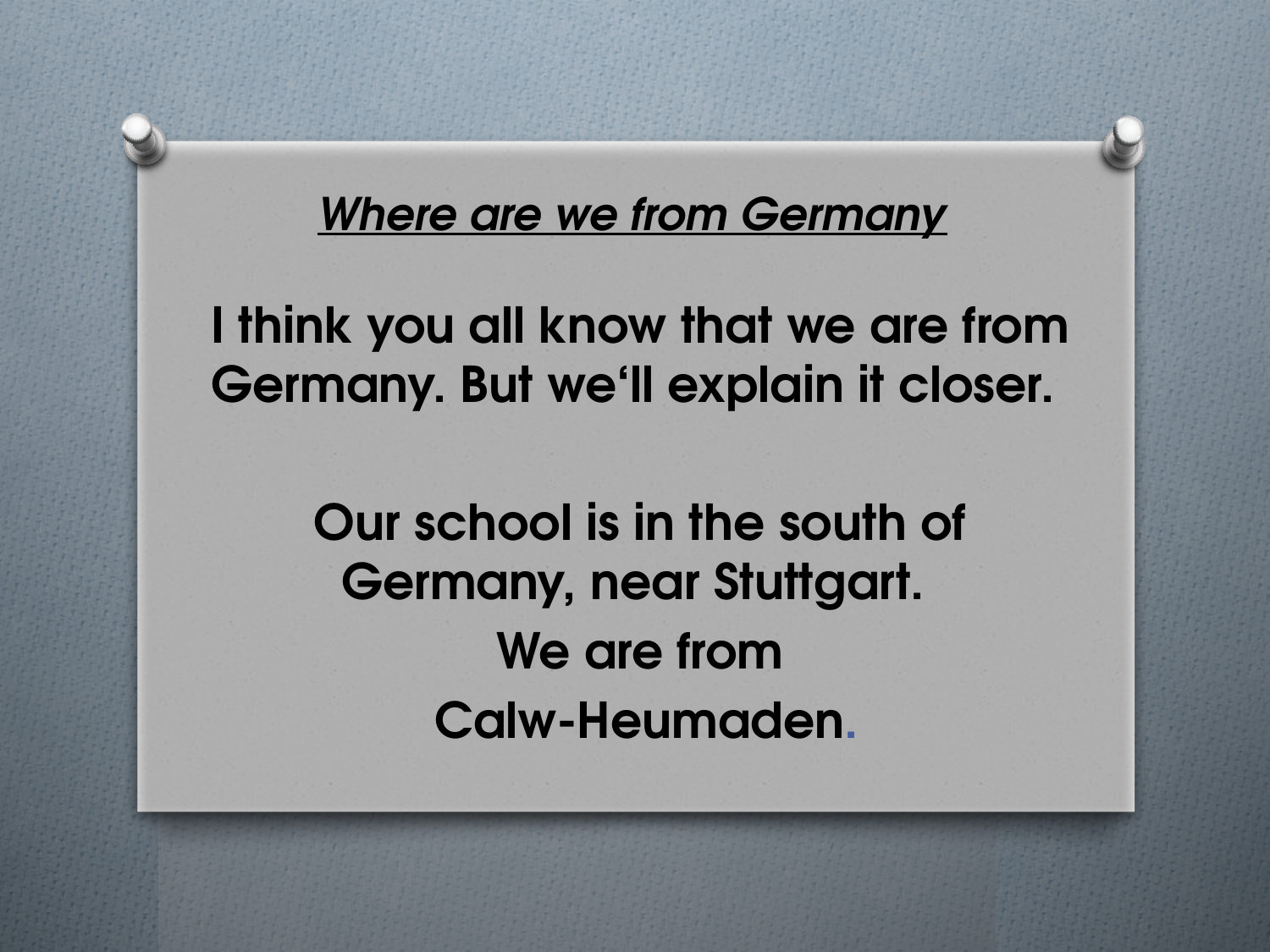

# Where are we from Germany
I think you all know that we are from Germany. But we‘ll explain it closer.

Our school is in the south of Germany, near Stuttgart.
We are from
 Calw-Heumaden.